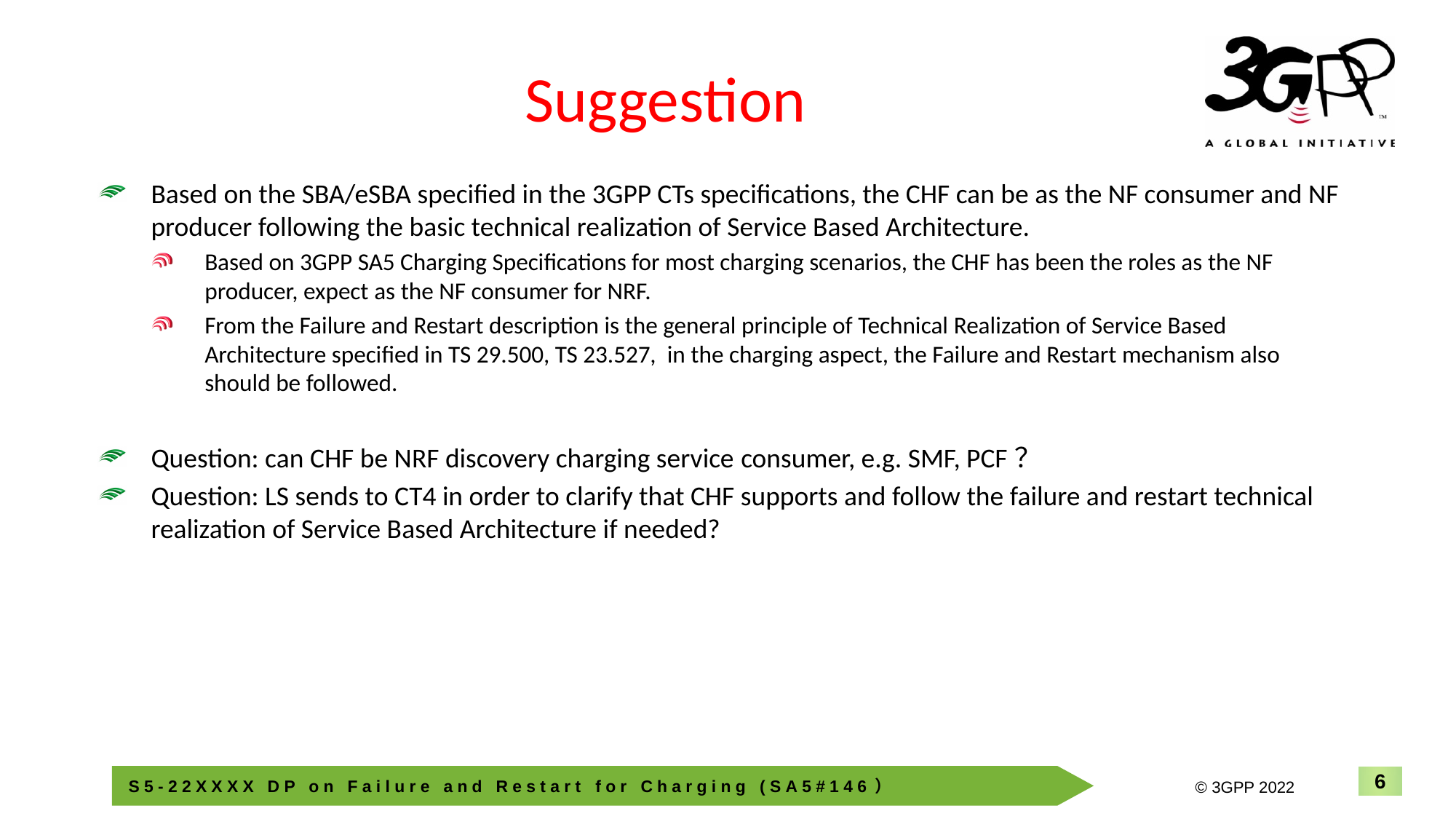

# Suggestion
Based on the SBA/eSBA specified in the 3GPP CTs specifications, the CHF can be as the NF consumer and NF producer following the basic technical realization of Service Based Architecture.
Based on 3GPP SA5 Charging Specifications for most charging scenarios, the CHF has been the roles as the NF producer, expect as the NF consumer for NRF.
From the Failure and Restart description is the general principle of Technical Realization of Service Based Architecture specified in TS 29.500, TS 23.527,  in the charging aspect, the Failure and Restart mechanism also should be followed.

Question: can CHF be NRF discovery charging service consumer, e.g. SMF, PCF？
Question: LS sends to CT4 in order to clarify that CHF supports and follow the failure and restart technical realization of Service Based Architecture if needed?